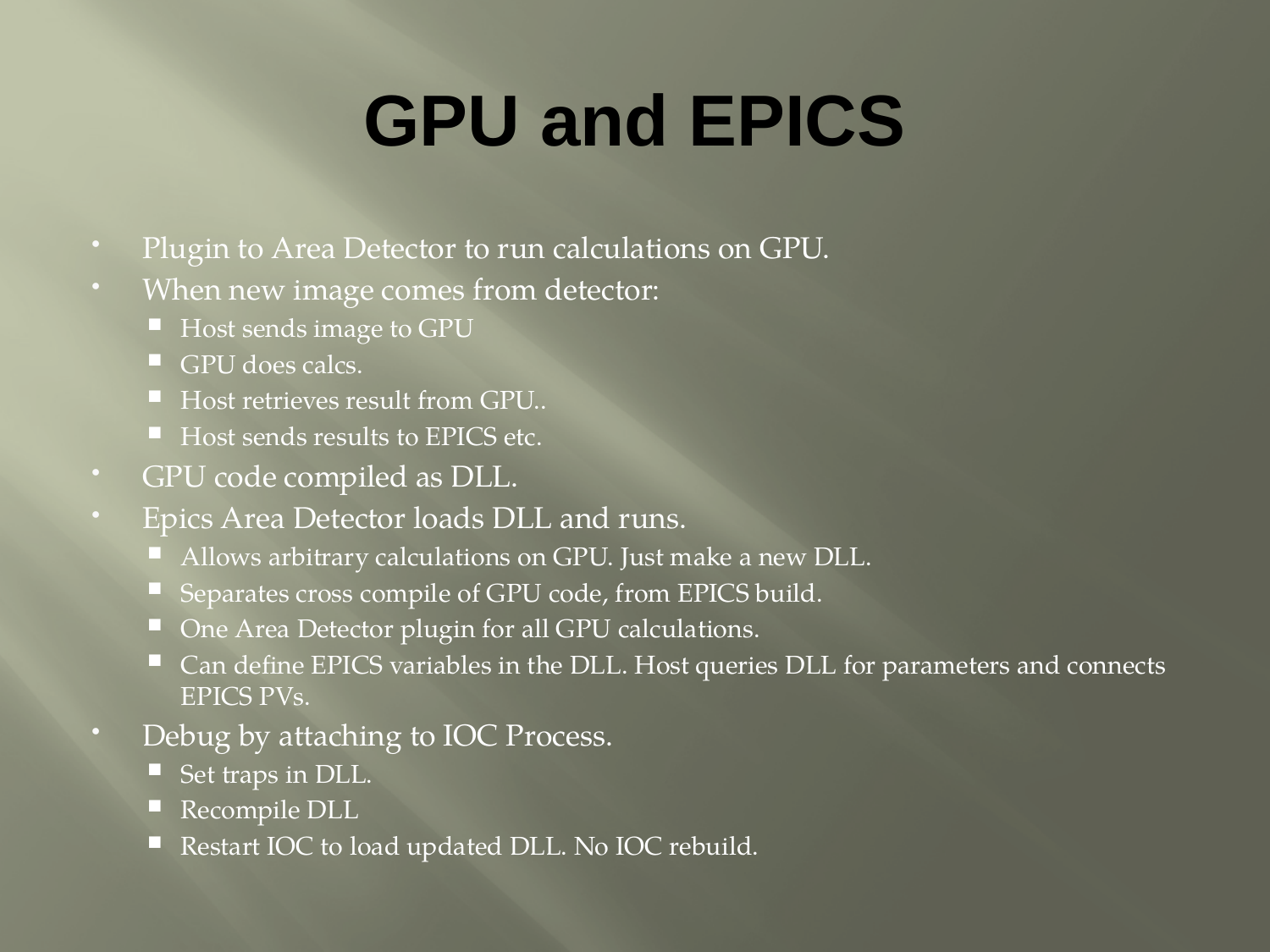

# GPU and EPICS
Plugin to Area Detector to run calculations on GPU.
When new image comes from detector:
Host sends image to GPU
GPU does calcs.
Host retrieves result from GPU..
Host sends results to EPICS etc.
GPU code compiled as DLL.
Epics Area Detector loads DLL and runs.
Allows arbitrary calculations on GPU. Just make a new DLL.
Separates cross compile of GPU code, from EPICS build.
One Area Detector plugin for all GPU calculations.
Can define EPICS variables in the DLL. Host queries DLL for parameters and connects EPICS PVs.
Debug by attaching to IOC Process.
Set traps in DLL.
Recompile DLL
Restart IOC to load updated DLL. No IOC rebuild.